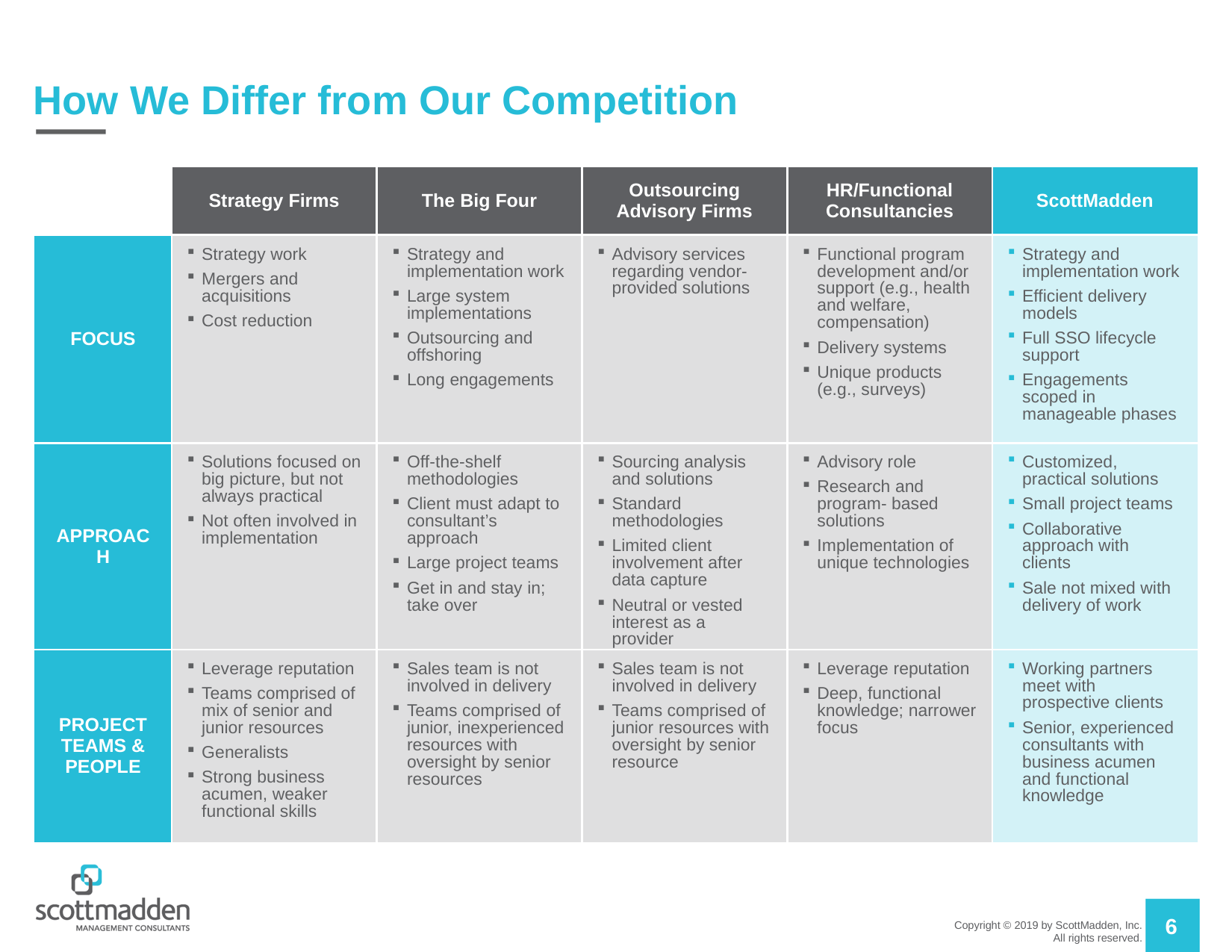

# How We Differ from Our Competition
|  | Strategy Firms | The Big Four | Outsourcing Advisory Firms | HR/Functional Consultancies | ScottMadden |
| --- | --- | --- | --- | --- | --- |
| FOCUS | Strategy work Mergers and acquisitions Cost reduction | Strategy and implementation work Large system implementations Outsourcing and offshoring Long engagements | Advisory services regarding vendor-provided solutions | Functional program development and/or support (e.g., health and welfare, compensation) Delivery systems Unique products (e.g., surveys) | Strategy and implementation work Efficient delivery models Full SSO lifecycle support Engagements scoped in manageable phases |
| APPROACH | Solutions focused on big picture, but not always practical Not often involved in implementation | Off-the-shelf methodologies Client must adapt to consultant’s approach Large project teams Get in and stay in; take over | Sourcing analysis and solutions Standard methodologies Limited client involvement after data capture Neutral or vested interest as a provider | Advisory role Research and program- based solutions Implementation of unique technologies | Customized, practical solutions Small project teams Collaborative approach with clients Sale not mixed with delivery of work |
| PROJECT TEAMS & PEOPLE | Leverage reputation Teams comprised of mix of senior and junior resources Generalists Strong business acumen, weaker functional skills | Sales team is not involved in delivery Teams comprised of junior, inexperienced resources with oversight by senior resources | Sales team is not involved in delivery Teams comprised of junior resources with oversight by senior resource | Leverage reputation Deep, functional knowledge; narrower focus | Working partners meet with prospective clients Senior, experienced consultants with business acumen and functional knowledge |
6